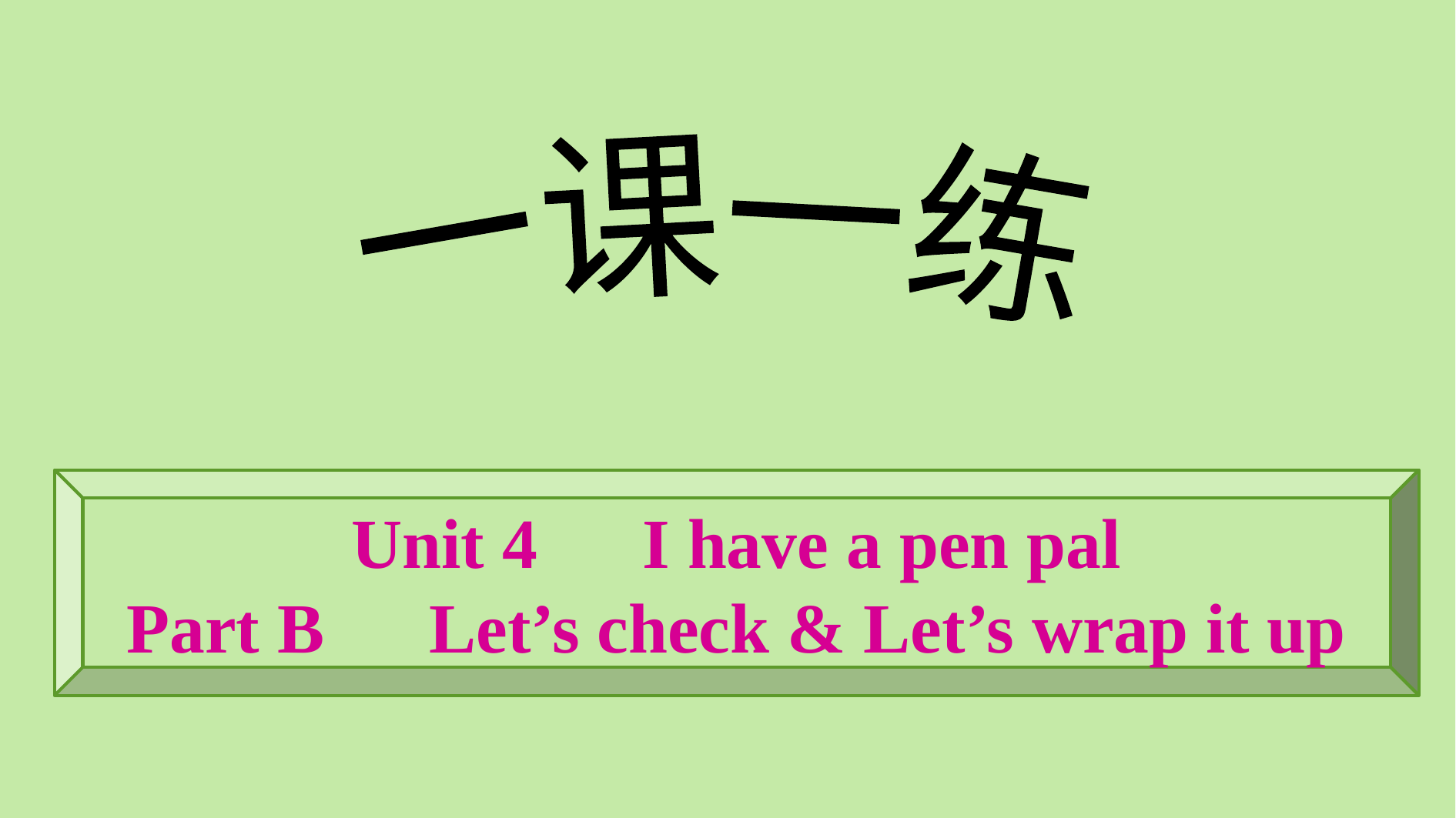

Unit 4　I have a pen pal
Part B　Let’s check & Let’s wrap it up